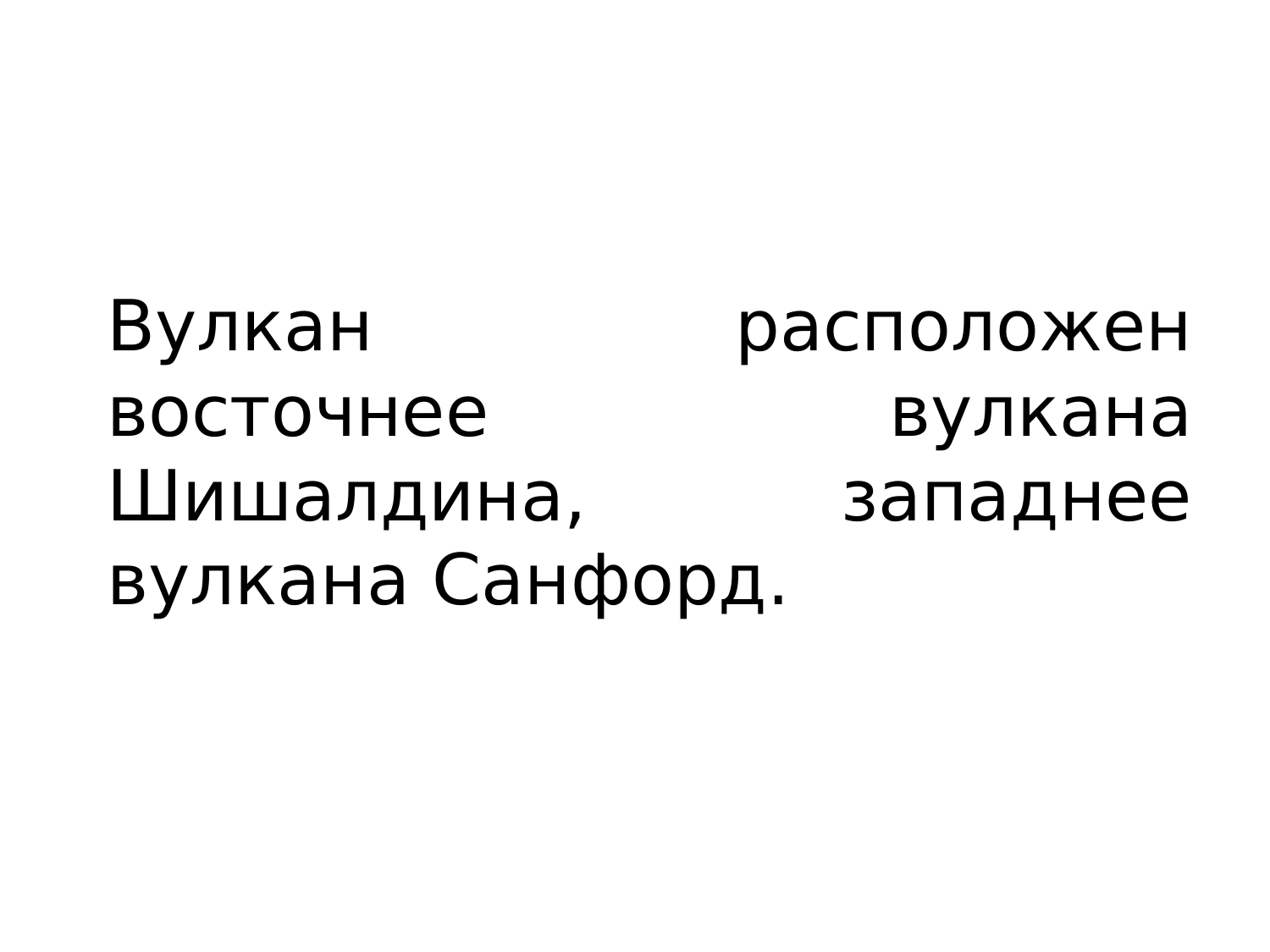

Вулкан расположен восточнее вулкана Шишалдина, западнее вулкана Санфорд.